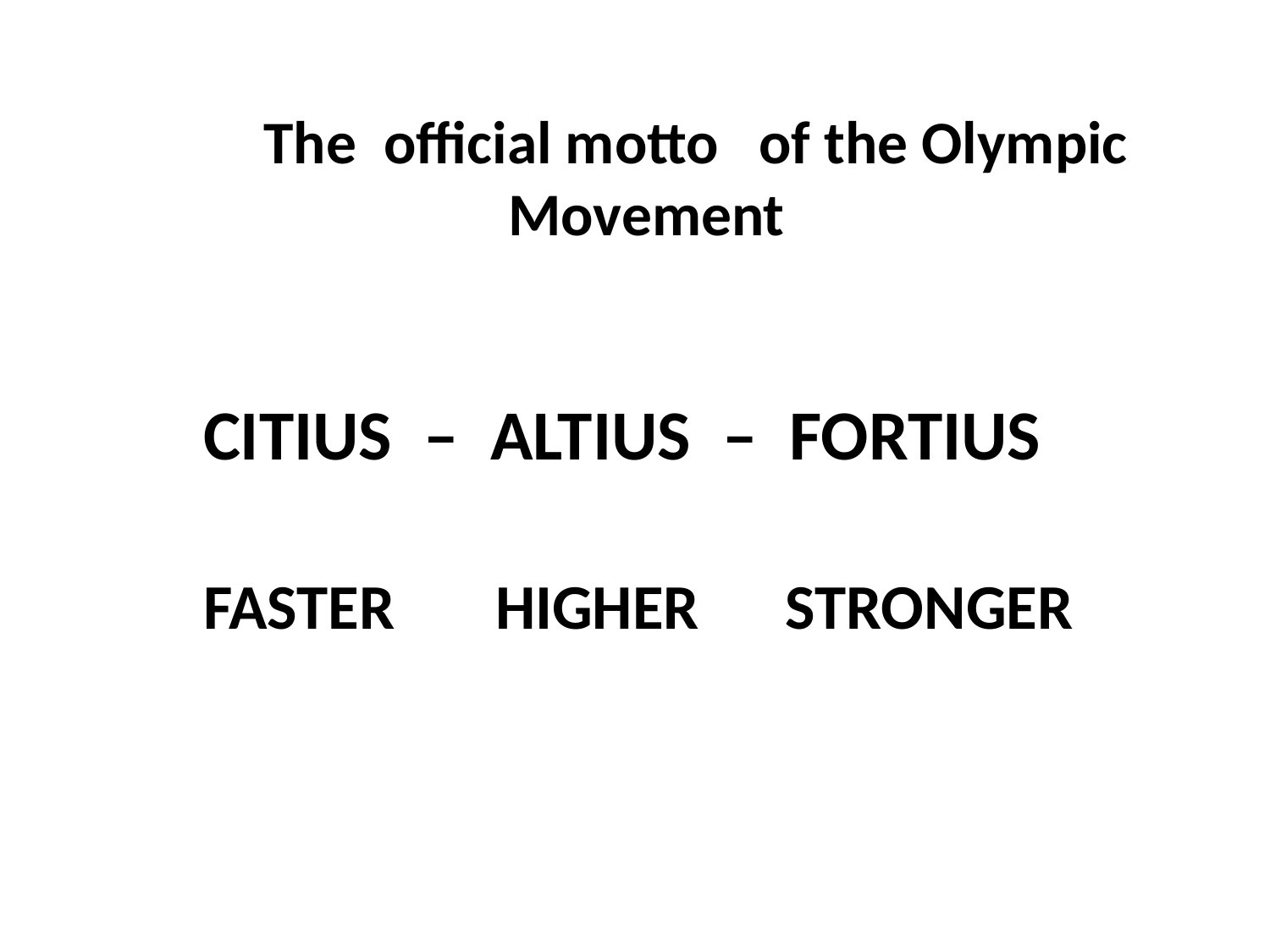

# The  official motto 				of the Olympic Movement

	CITIUS  –  ALTIUS  –  FORTIUS

	FASTER       HIGHER      STRONGER